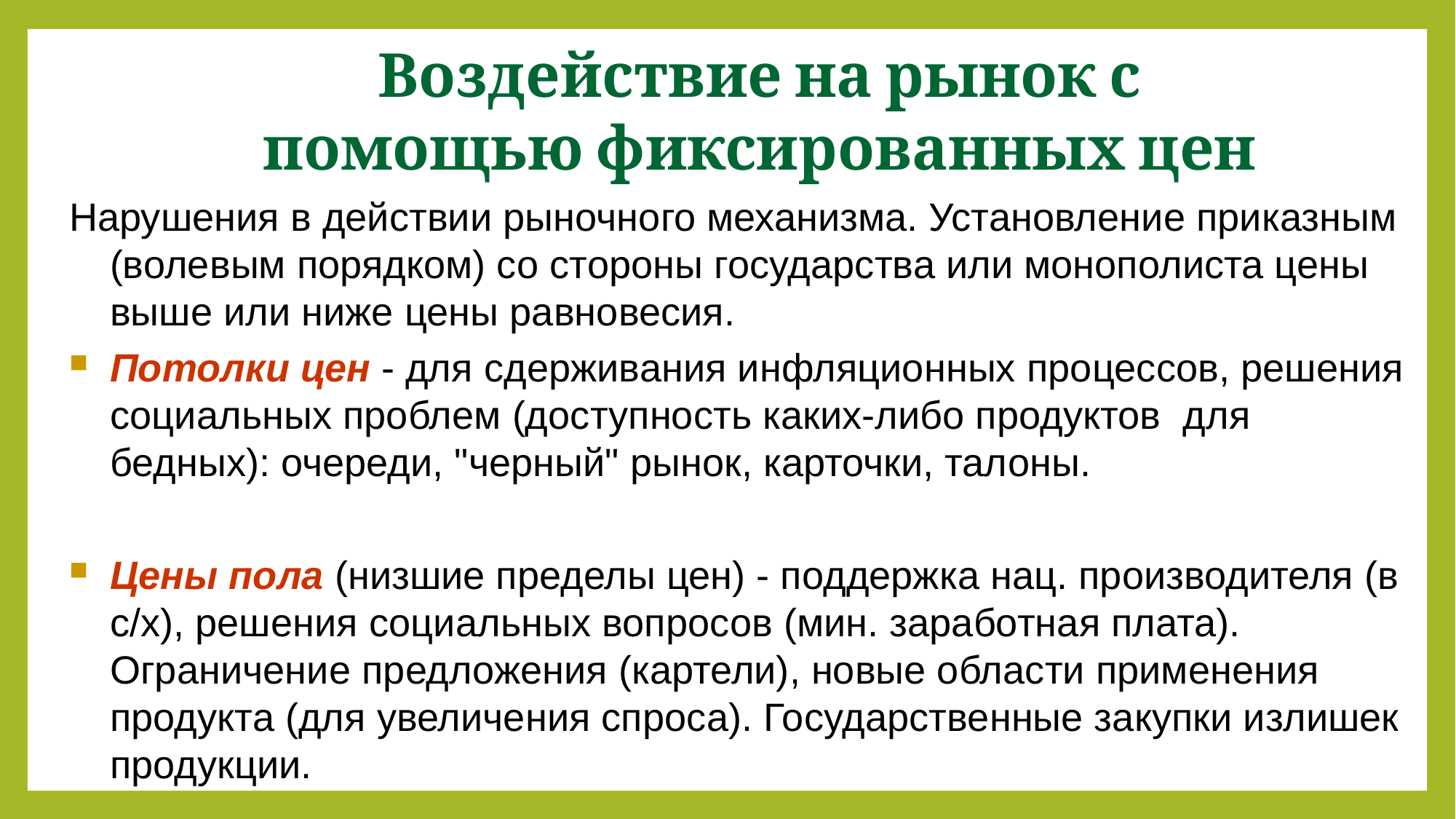

Воздействие на рынок с помощью фиксированных цен
Нарушения в действии рыночного механизма. Установление приказным (волевым порядком) со стороны государства или монополиста цены выше или ниже цены равновесия.
Потолки цен - для сдерживания инфляционных процессов, решения социальных проблем (доступность каких-либо продуктов  для бедных): очереди, "черный" рынок, карточки, талоны.

Цены пола (низшие пределы цен) - поддержка нац. производителя (в с/х), решения социальных вопросов (мин. заработная плата). Ограничение предложения (картели), новые области применения продукта (для увеличения спроса). Государственные закупки излишек продукции.